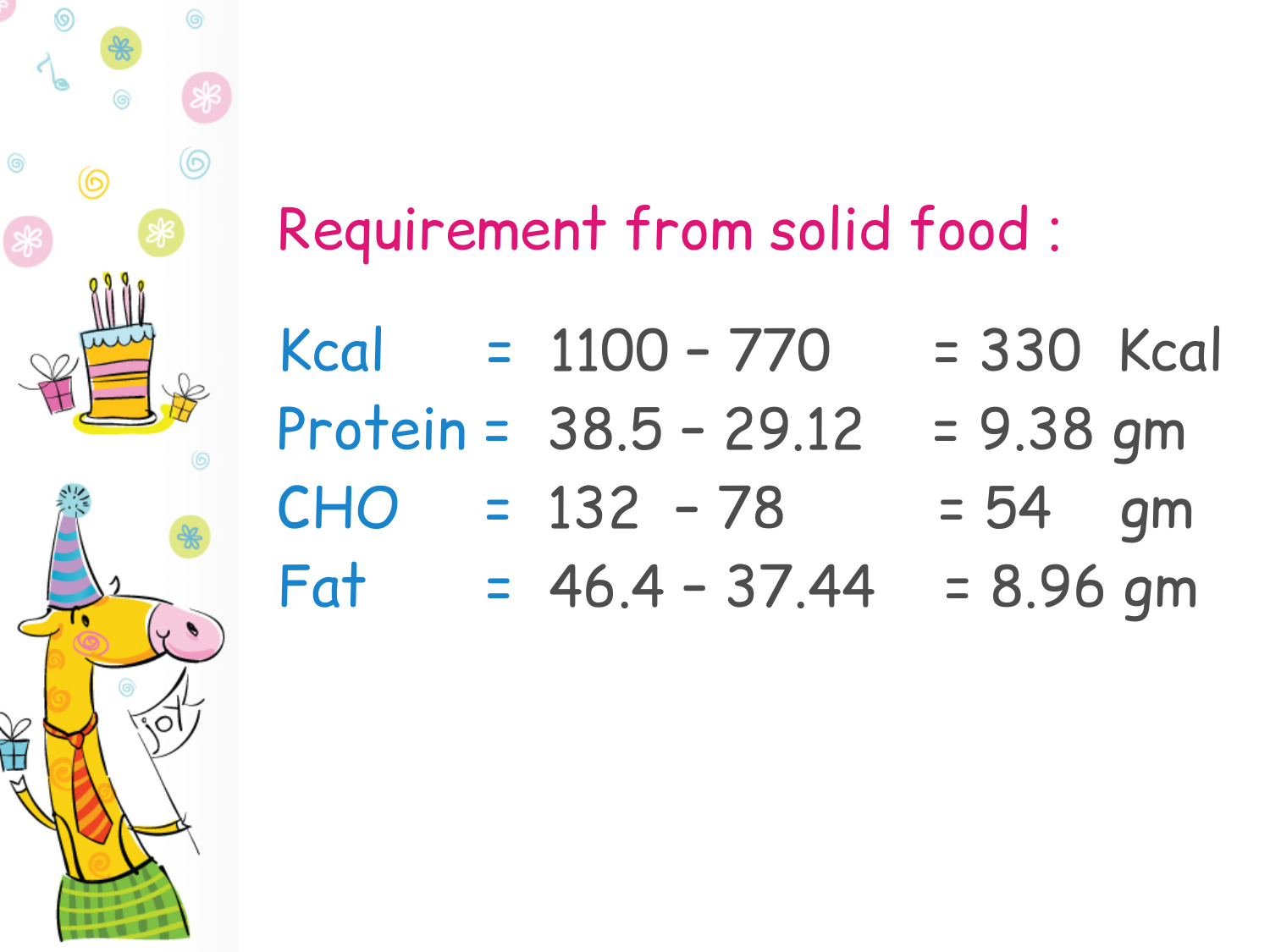

Requirement from solid food :

Kcal      =  1100 – 770      = 330  Kcal
Protein =  38.5 – 29.12    = 9.38 gm
CHO     =  132  – 78         = 54    gm
Fat       =  46.4 – 37.44    = 8.96 gm